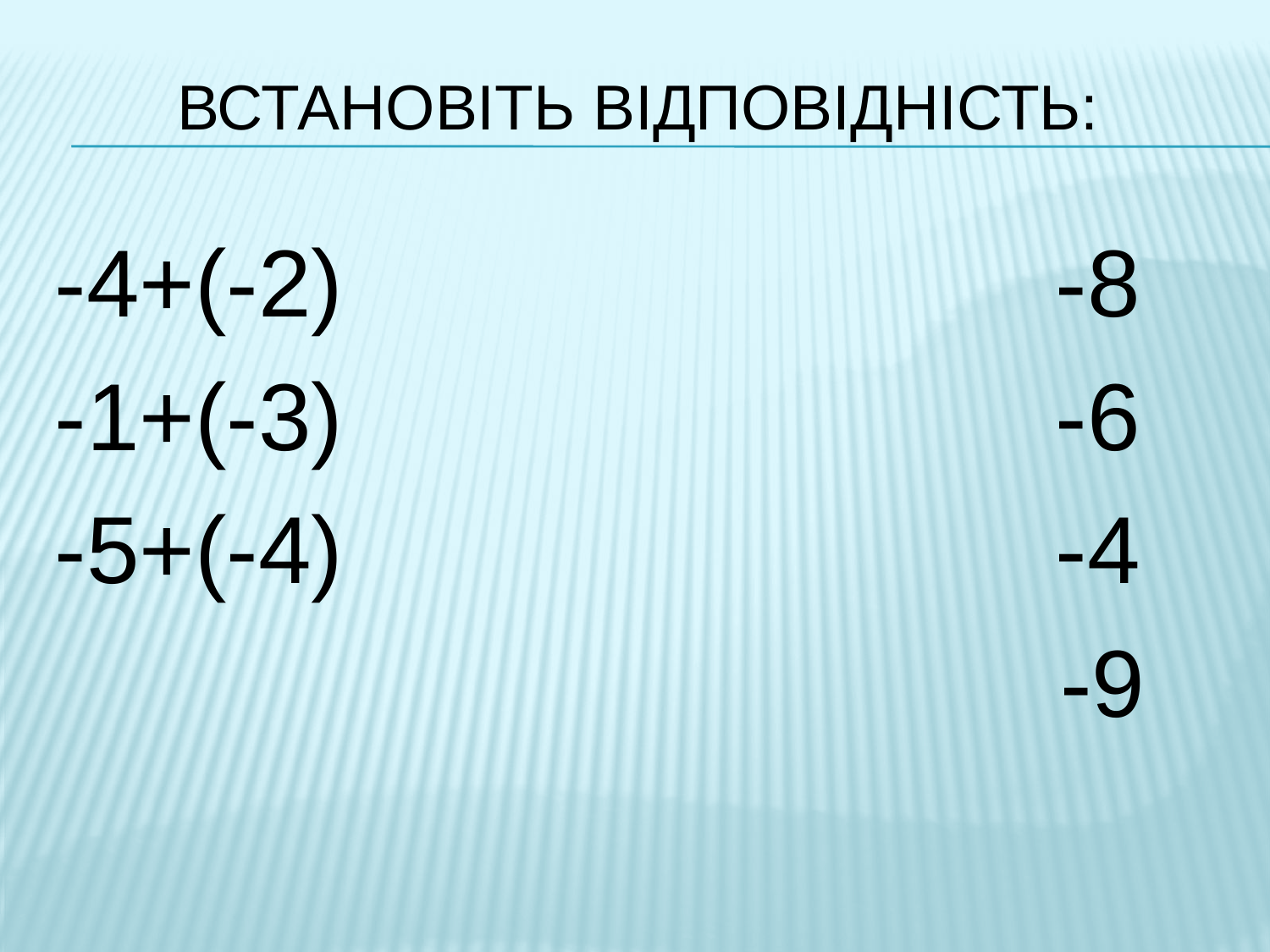

# Встановіть відповідність:
-4+(-2)                           -8
-1+(-3)                           -6
-5+(-4)                           -4
                                      -9